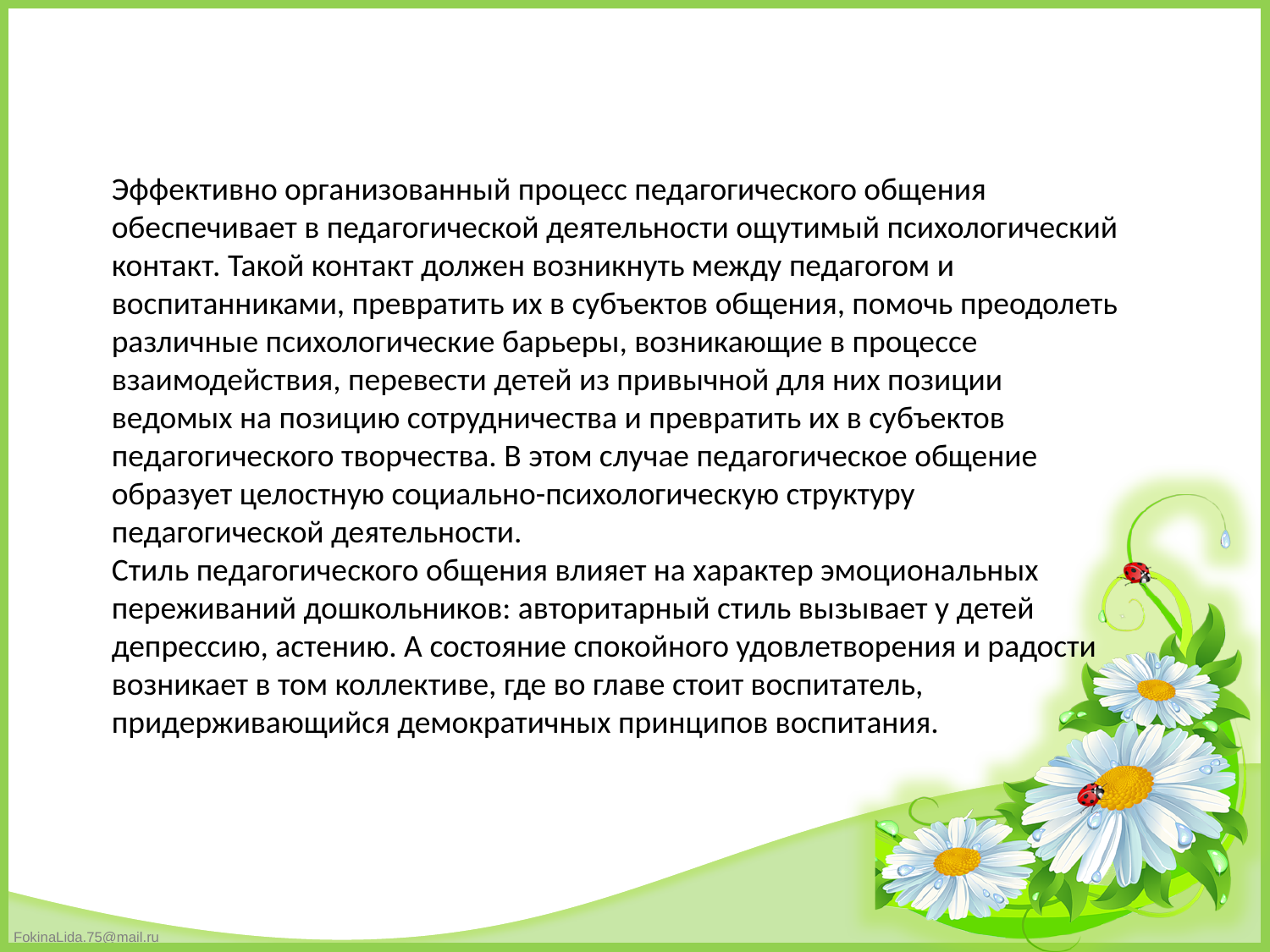

Эффективно организованный процесс педагогического общения обеспечивает в педагогической деятельности ощутимый психологический контакт. Такой контакт должен возникнуть между педагогом и воспитанниками, превратить их в субъектов общения, помочь преодолеть различные психологические барьеры, возникающие в процессе взаимодействия, перевести детей из привычной для них позиции ведомых на позицию сотрудничества и превратить их в субъектов педагогического творчества. В этом случае педагогическое общение образует целостную социально-психологическую структуру педагогической деятельности.
Стиль педагогического общения влияет на характер эмоциональных переживаний дошкольников: авторитарный стиль вызывает у детей депрессию, астению. А состояние спокойного удовлетворения и радости возникает в том коллективе, где во главе стоит воспитатель, придерживающийся демократичных принципов воспитания.